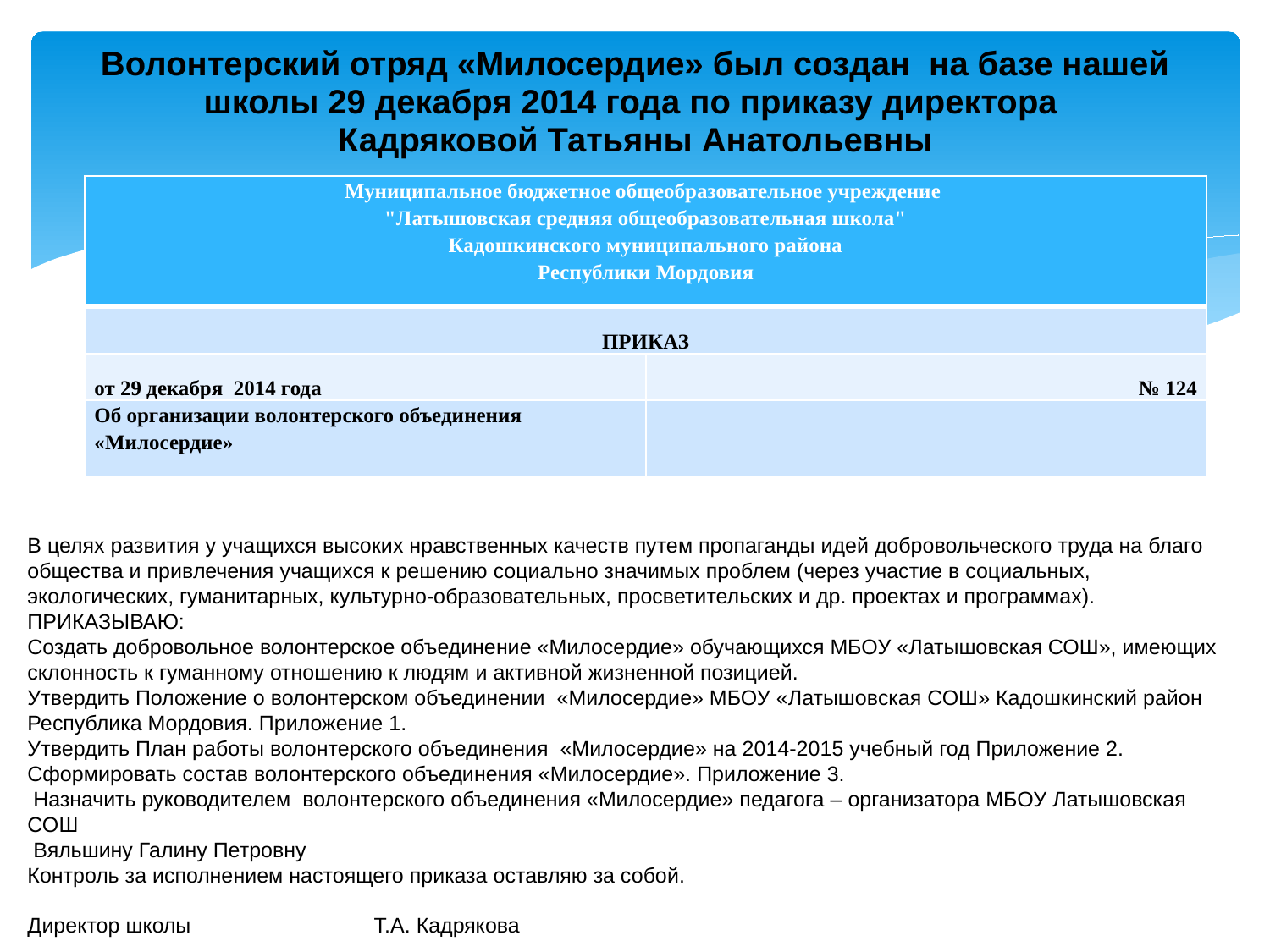

# Волонтерский отряд «Милосердие» был создан  на базе нашей школы 29 декабря 2014 года по приказу директора Кадряковой Татьяны Анатольевны
| Муниципальное бюджетное общеобразовательное учреждение "Латышовская средняя общеобразовательная школа" Кадошкинского муниципального района Республики Мордовия |  |
| --- | --- |
| ПРИКАЗ |  |
| от 29 декабря 2014 года | № 124 |
| Об организации волонтерского объединения «Милосердие» |  |
В целях развития у учащихся высоких нравственных качеств путем пропаганды идей добровольческого труда на благо общества и привлечения учащихся к решению социально значимых проблем (через участие в социальных, экологических, гуманитарных, культурно-образовательных, просветительских и др. проектах и программах). ПРИКАЗЫВАЮ:
Создать добровольное волонтерское объединение «Милосердие» обучающихся МБОУ «Латышовская СОШ», имеющих склонность к гуманному отношению к людям и активной жизненной позицией.
Утвердить Положение о волонтерском объединении  «Милосердие» МБОУ «Латышовская СОШ» Кадошкинский район Республика Мордовия. Приложение 1.
Утвердить План работы волонтерского объединения  «Милосердие» на 2014-2015 учебный год Приложение 2.
Сформировать состав волонтерского объединения «Милосердие». Приложение 3.
 Назначить руководителем  волонтерского объединения «Милосердие» педагога – организатора МБОУ Латышовская СОШ
 Вяльшину Галину Петровну
Контроль за исполнением настоящего приказа оставляю за собой.

Директор школы                               Т.А. Кадрякова